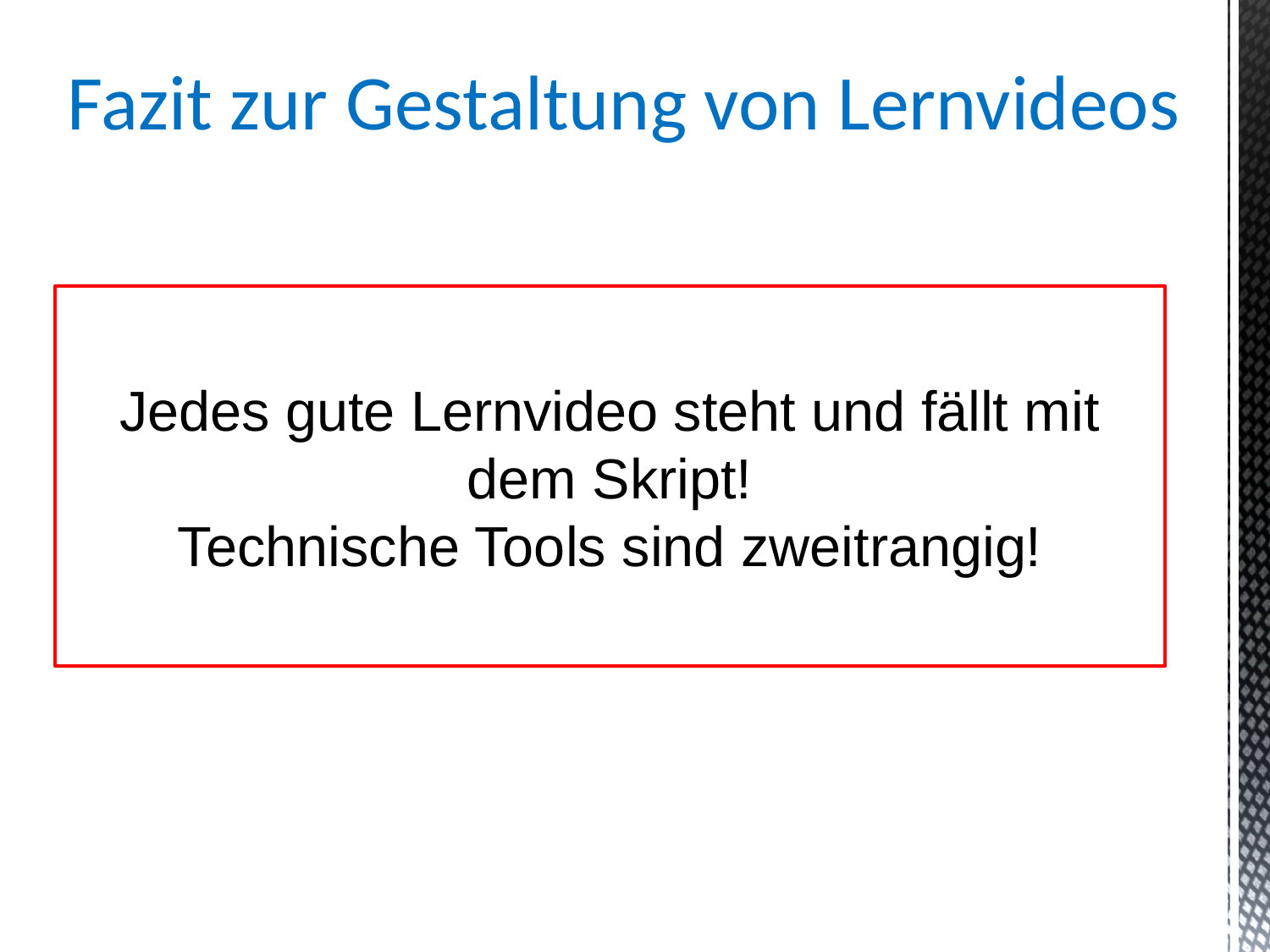

Fazit zur Gestaltung von Lernvideos
Jedes gute Lernvideo steht und fällt mit dem Skript!
Technische Tools sind zweitrangig!